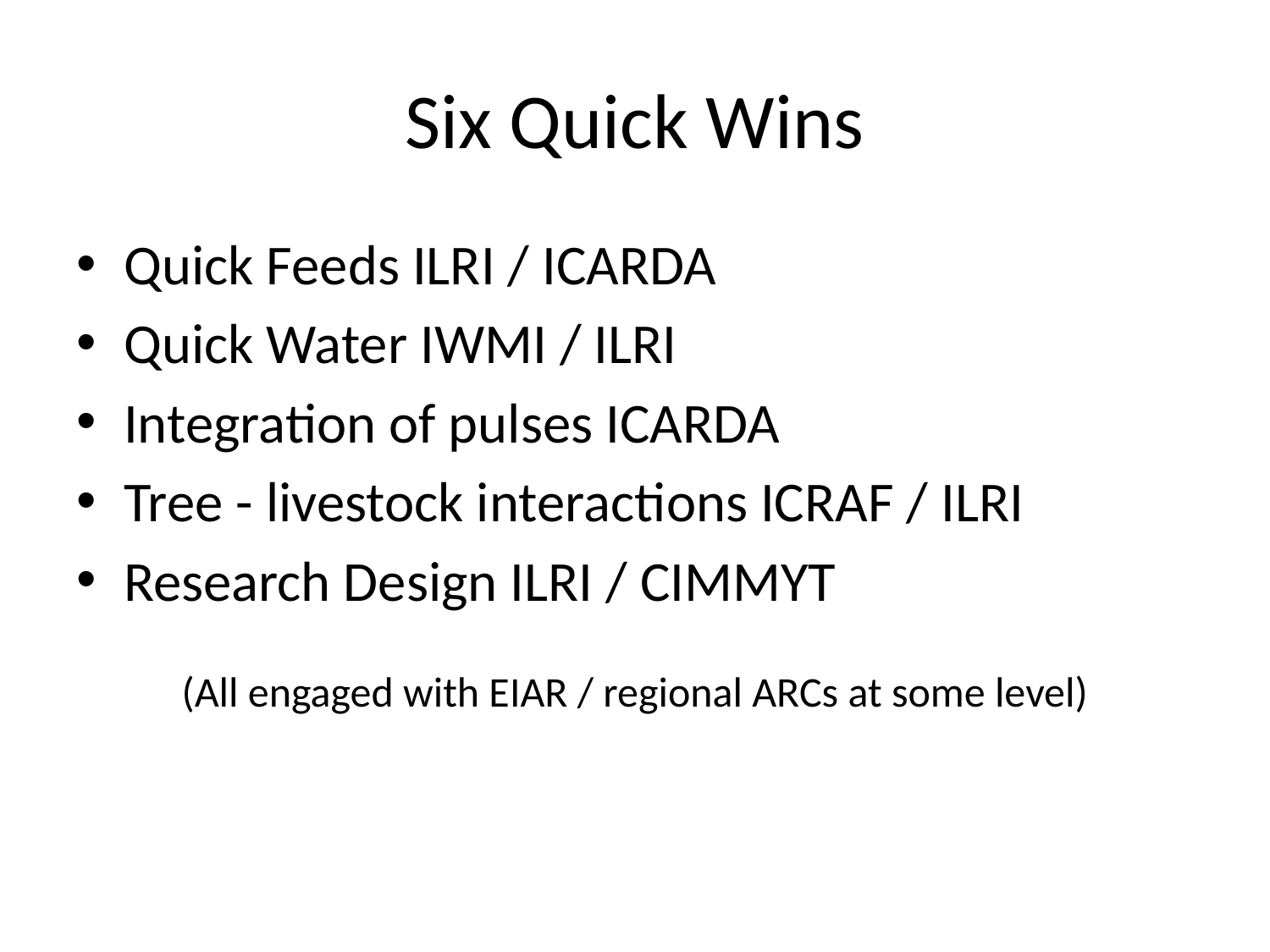

# Six Quick Wins
Quick Feeds ILRI / ICARDA
Quick Water IWMI / ILRI
Integration of pulses ICARDA
Tree - livestock interactions ICRAF / ILRI
Research Design ILRI / CIMMYT
(All engaged with EIAR / regional ARCs at some level)